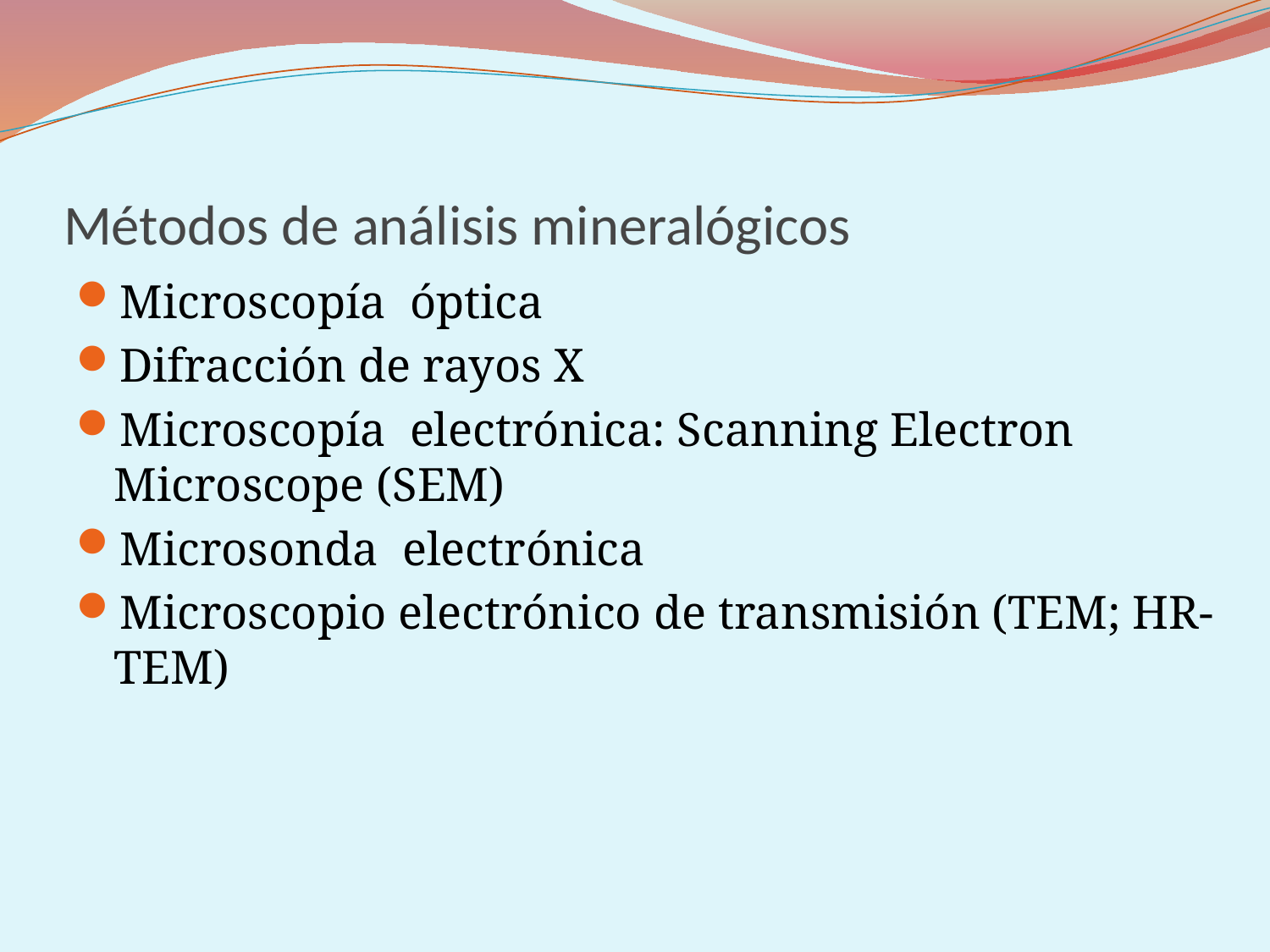

# Métodos de análisis mineralógicos
Microscopía  óptica
Difracción de rayos X
Microscopía  electrónica: Scanning Electron Microscope (SEM)
Microsonda  electrónica
Microscopio electrónico de transmisión (TEM; HR-TEM)